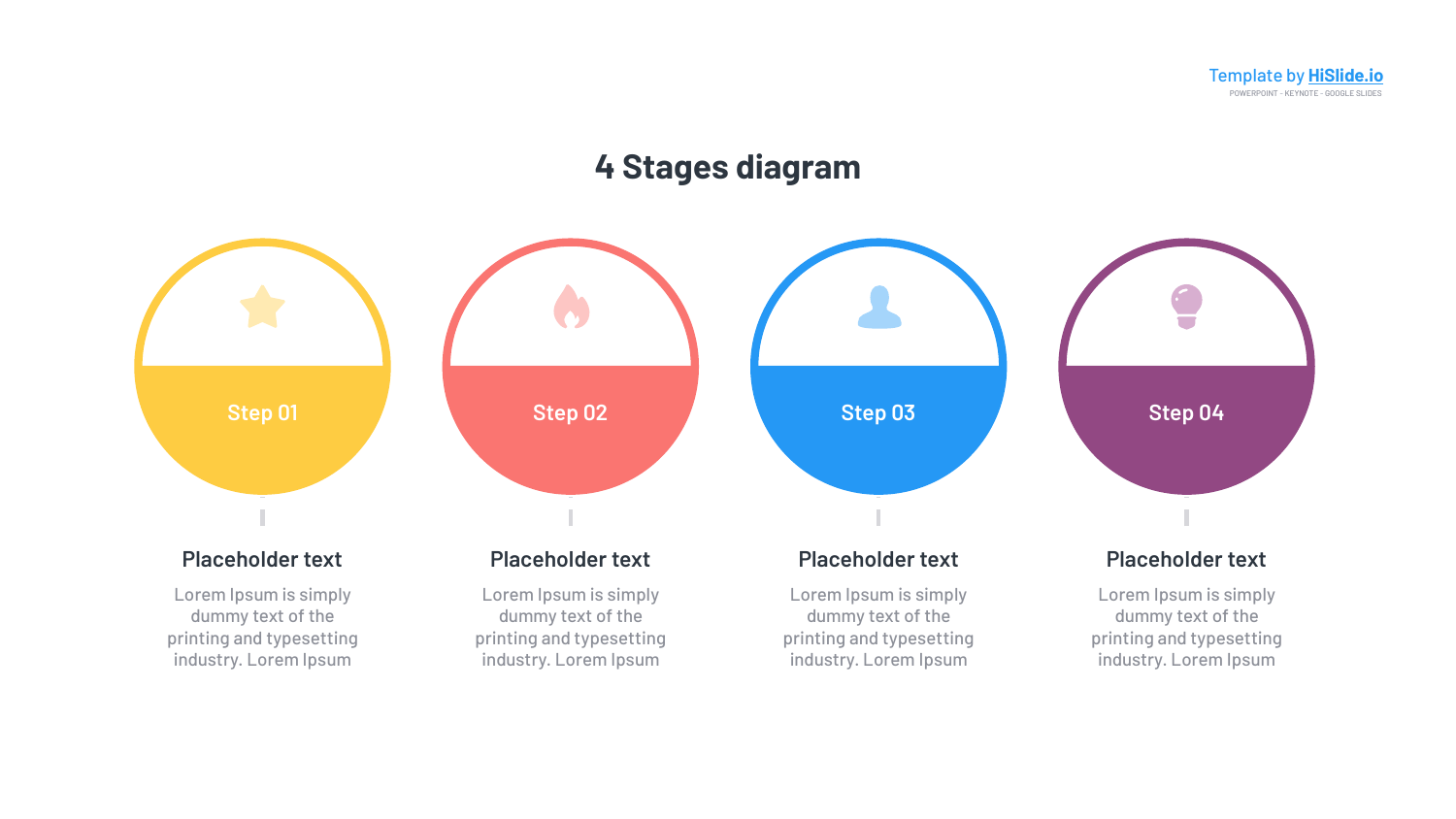

Template by HiSlide.io
POWERPOINT - KEYNOTE - GOOGLE SLIDES
4 Stages diagram

Step 01
Placeholder text
Lorem Ipsum is simply dummy text of the printing and typesetting industry. Lorem Ipsum

Step 02
Placeholder text
Lorem Ipsum is simply dummy text of the printing and typesetting industry. Lorem Ipsum

Step 03
Placeholder text
Lorem Ipsum is simply dummy text of the printing and typesetting industry. Lorem Ipsum

Step 04
Placeholder text
Lorem Ipsum is simply dummy text of the printing and typesetting industry. Lorem Ipsum